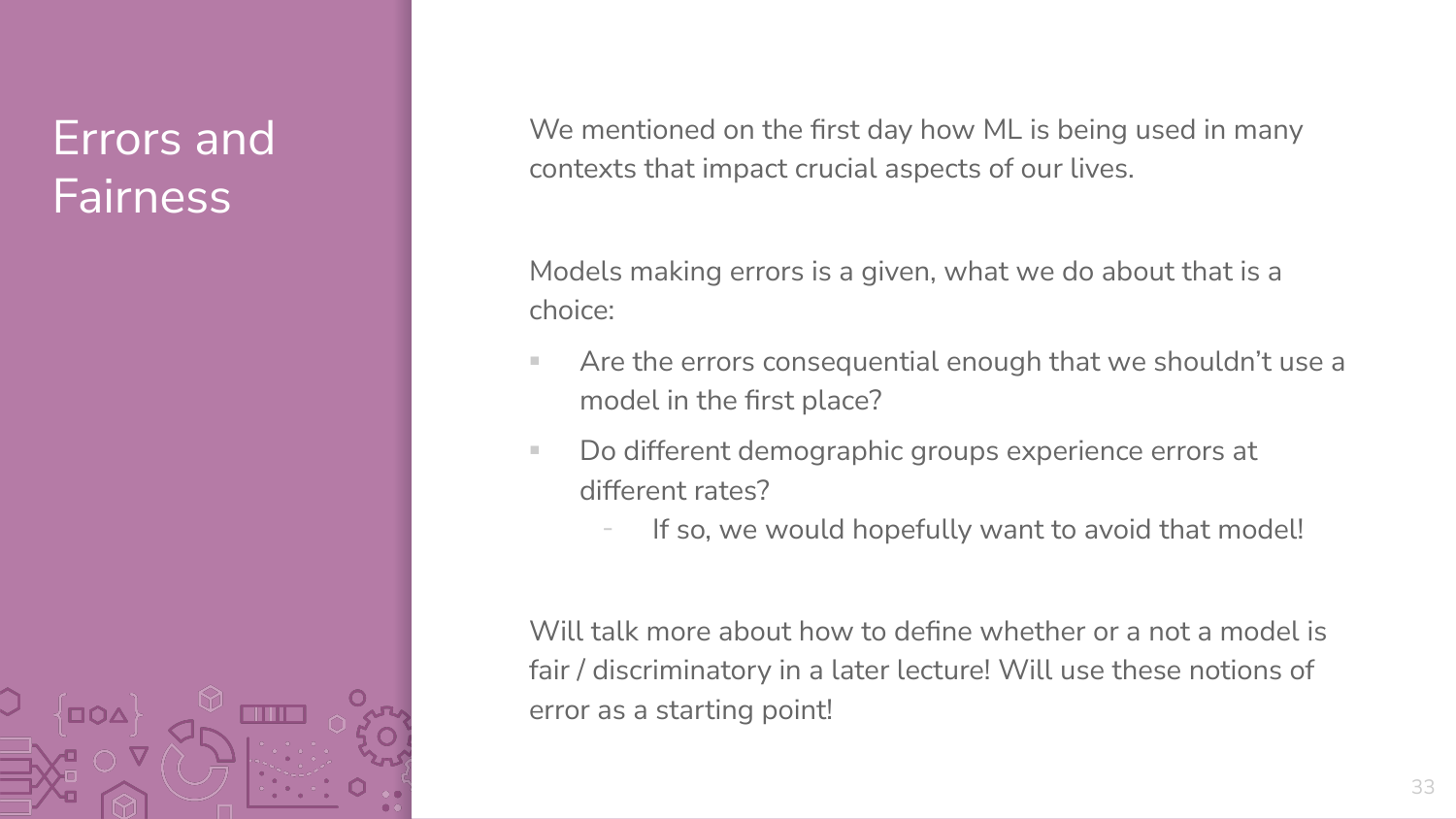

# Errors and Fairness
We mentioned on the first day how ML is being used in many contexts that impact crucial aspects of our lives.

Models making errors is a given, what we do about that is a choice:
Are the errors consequential enough that we shouldn’t use a model in the first place?
Do different demographic groups experience errors at different rates?
If so, we would hopefully want to avoid that model!

Will talk more about how to define whether or a not a model is fair / discriminatory in a later lecture! Will use these notions of error as a starting point!
33